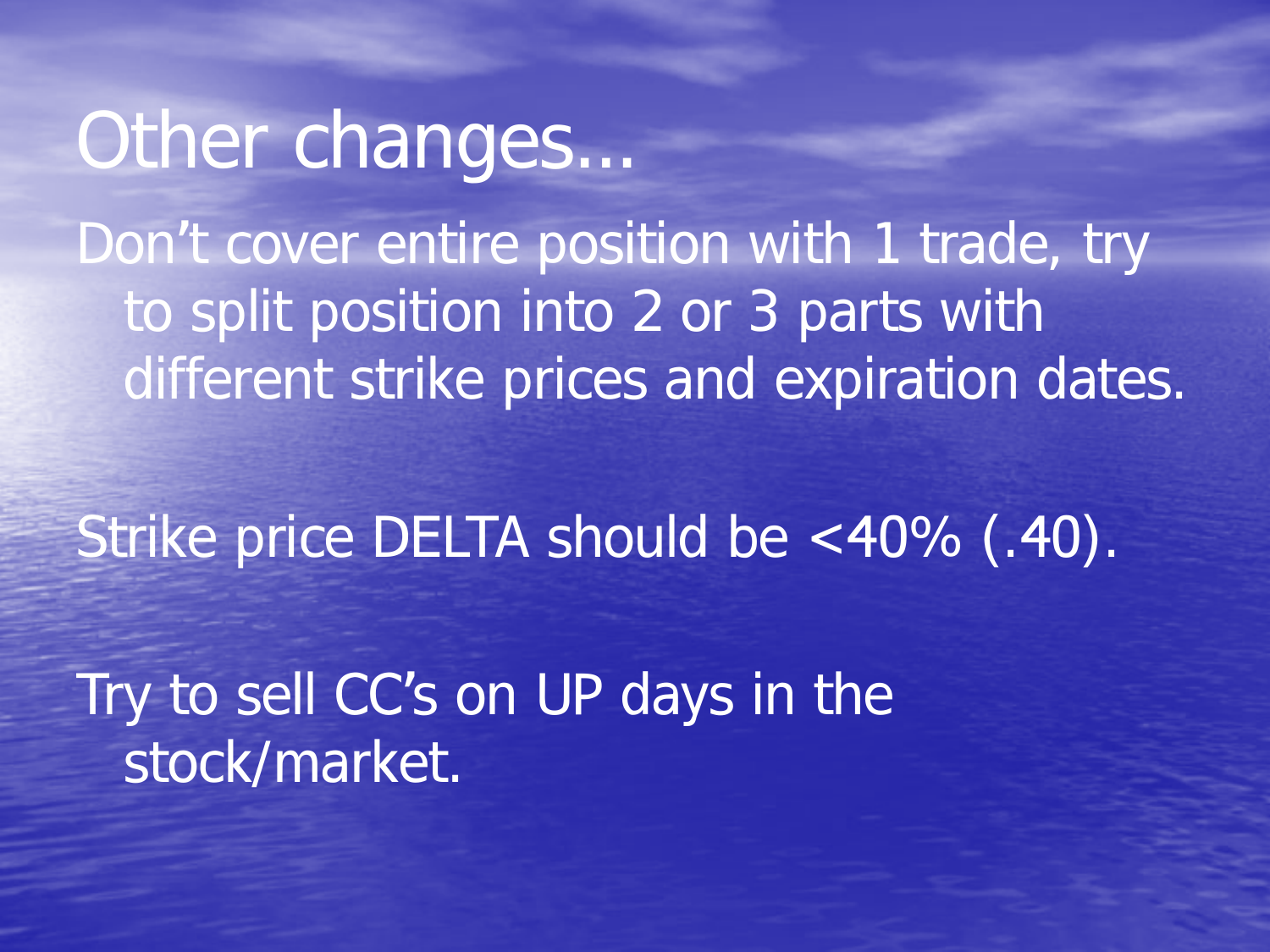

# Other changes…
Don’t cover entire position with 1 trade, try to split position into 2 or 3 parts with different strike prices and expiration dates.

Strike price DELTA should be <40% (.40).

Try to sell CC’s on UP days in the stock/market.